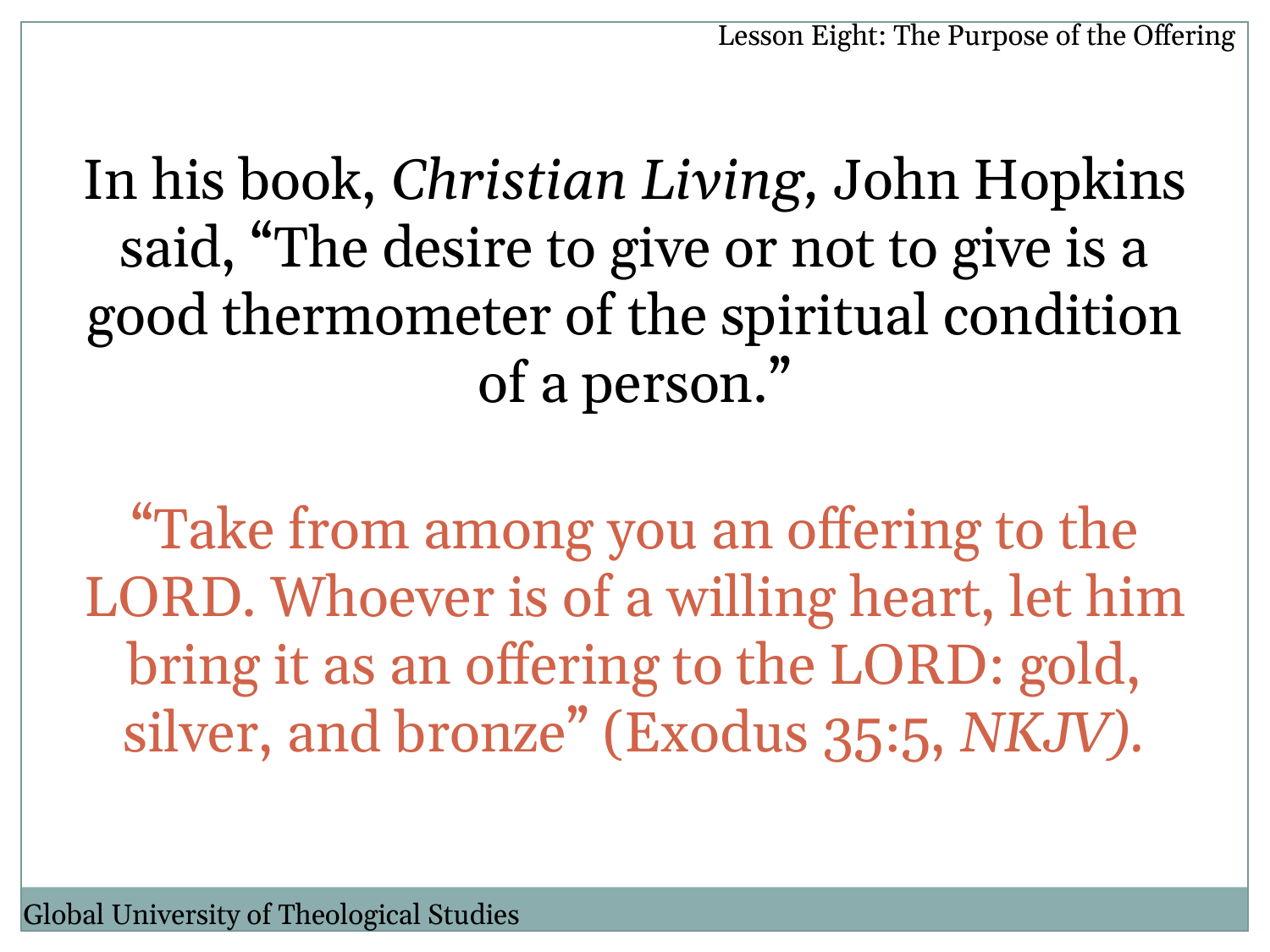

Lesson Eight: The Purpose of the Offering
In his book, Christian Living, John Hopkins said, “The desire to give or not to give is a good thermometer of the spiritual condition of a person.”
“Take from among you an offering to the LORD. Whoever is of a willing heart, let him bring it as an offering to the LORD: gold, silver, and bronze” (Exodus 35:5, NKJV).
Global University of Theological Studies